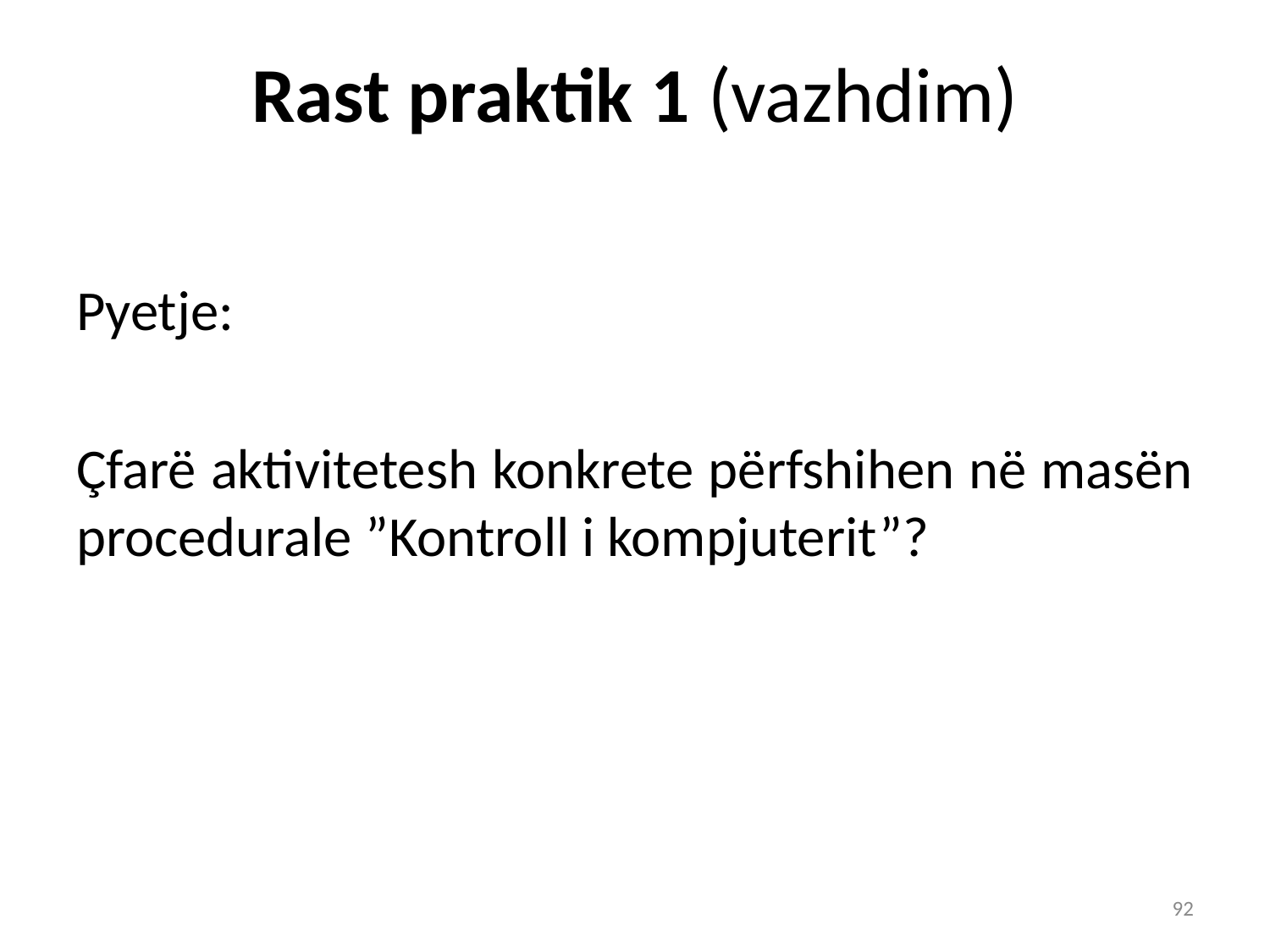

# Rast praktik 1 (vazhdim)
Pyetje:

Çfarë aktivitetesh konkrete përfshihen në masën procedurale ”Kontroll i kompjuterit”?

92